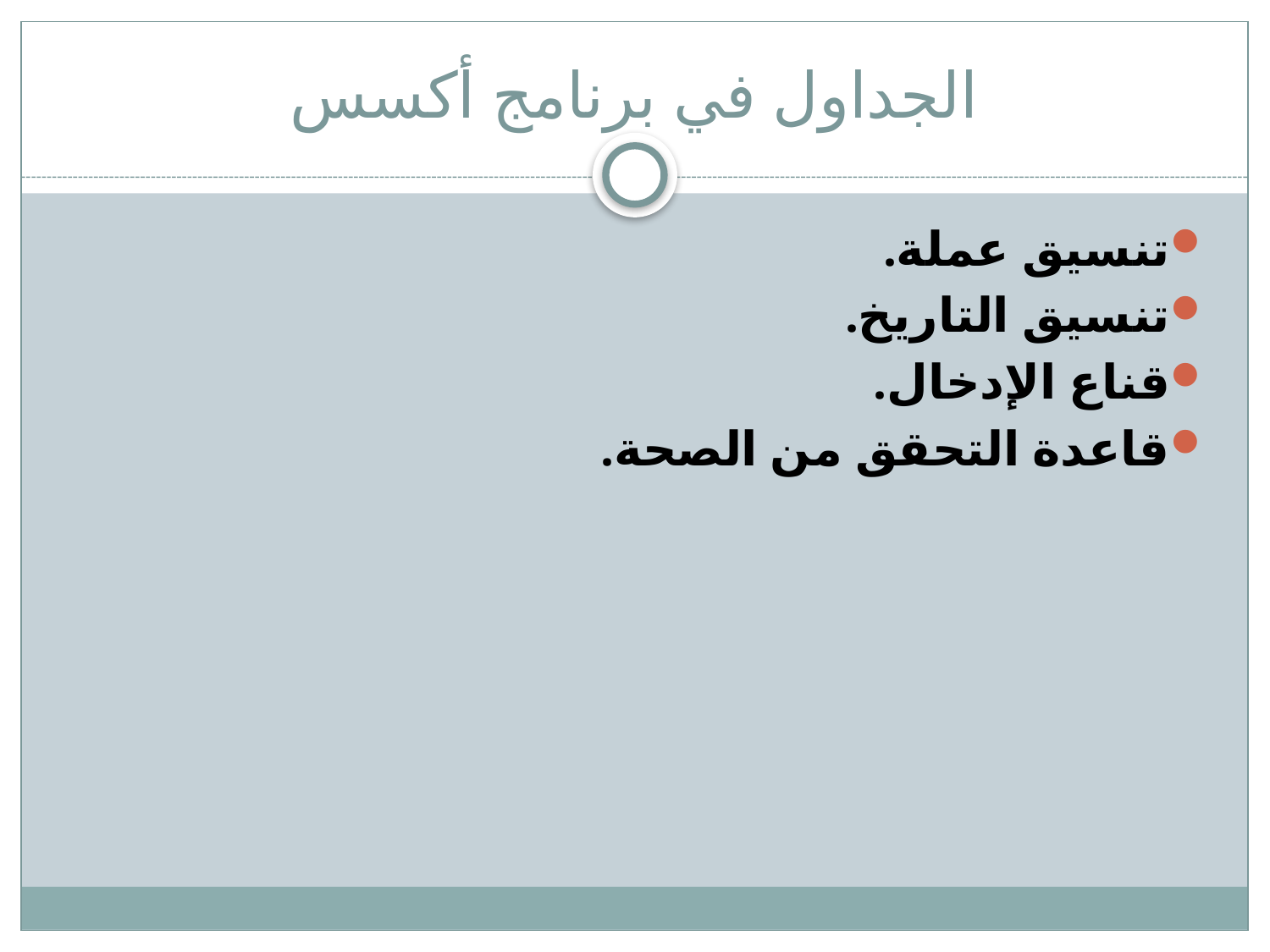

# الجداول في برنامج أكسس
تنسيق عملة.
تنسيق التاريخ.
قناع الإدخال.
قاعدة التحقق من الصحة.